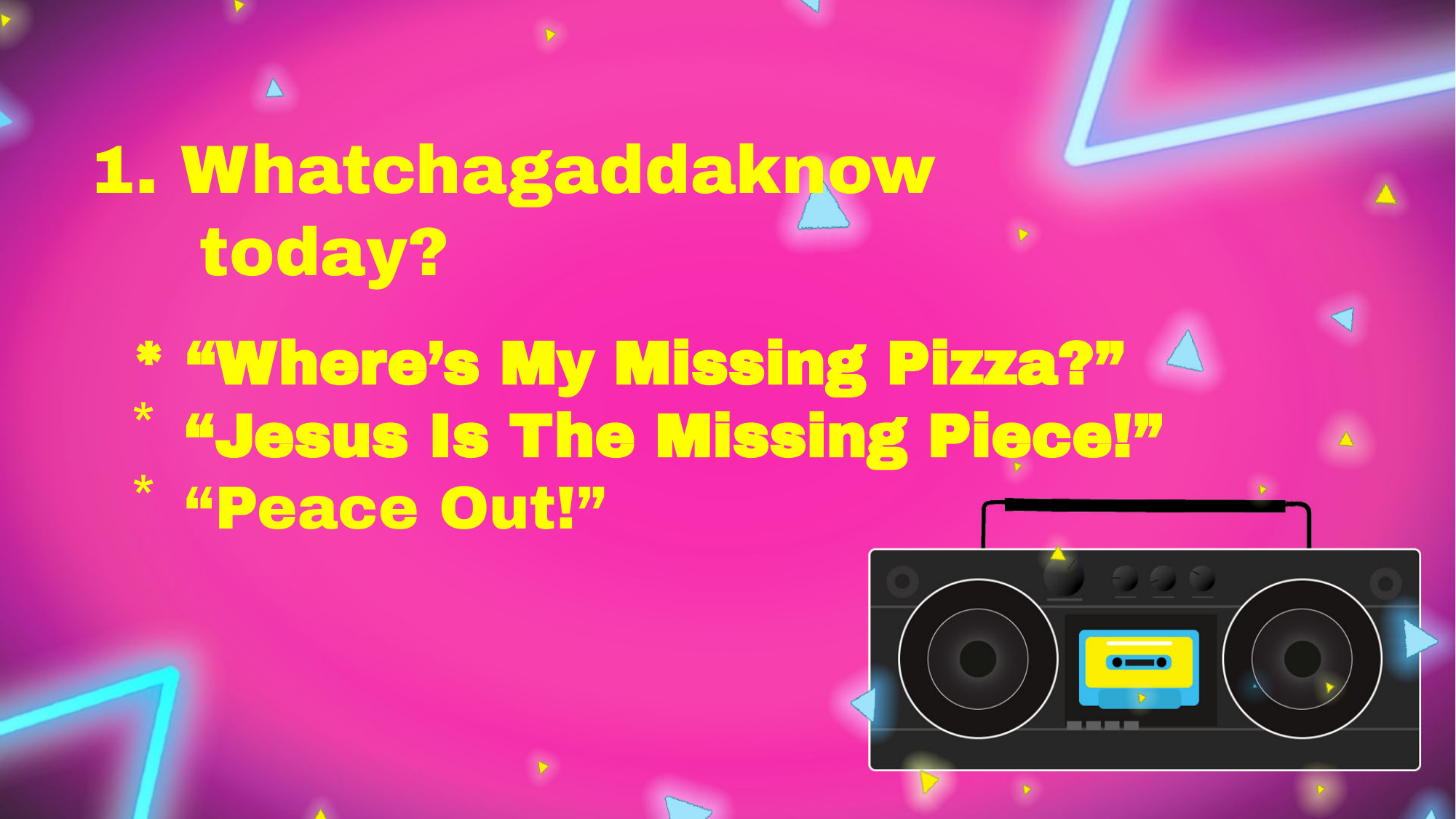

1. Whatchagaddaknow
	today?
* “Where’s My Missing Pizza?”
“Jesus Is The Missing Piece!”
“Peace Out!”